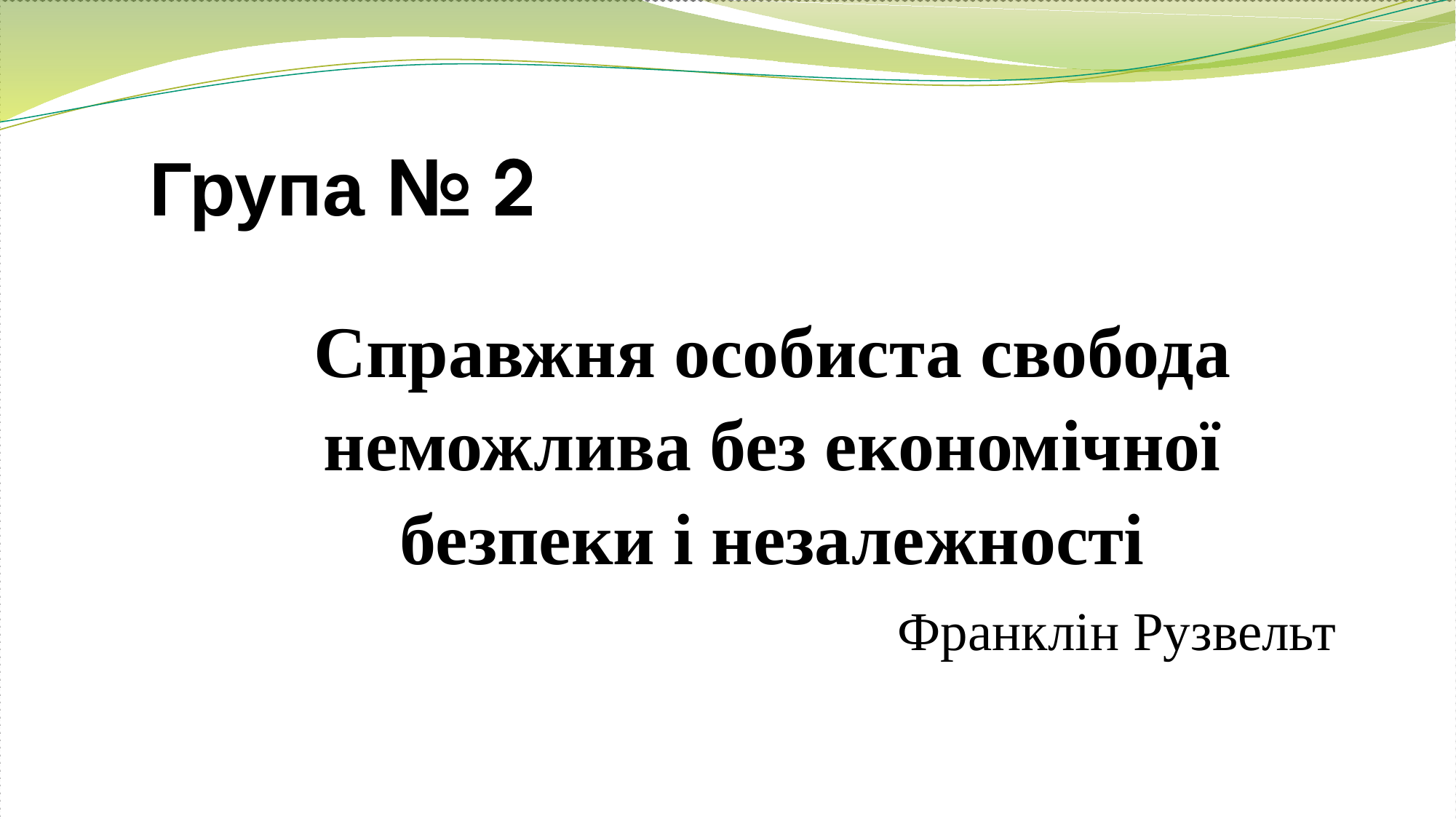

Група № 2
Справжня особиста свобода неможлива без економічної безпеки і незалежності
Франклін Рузвельт